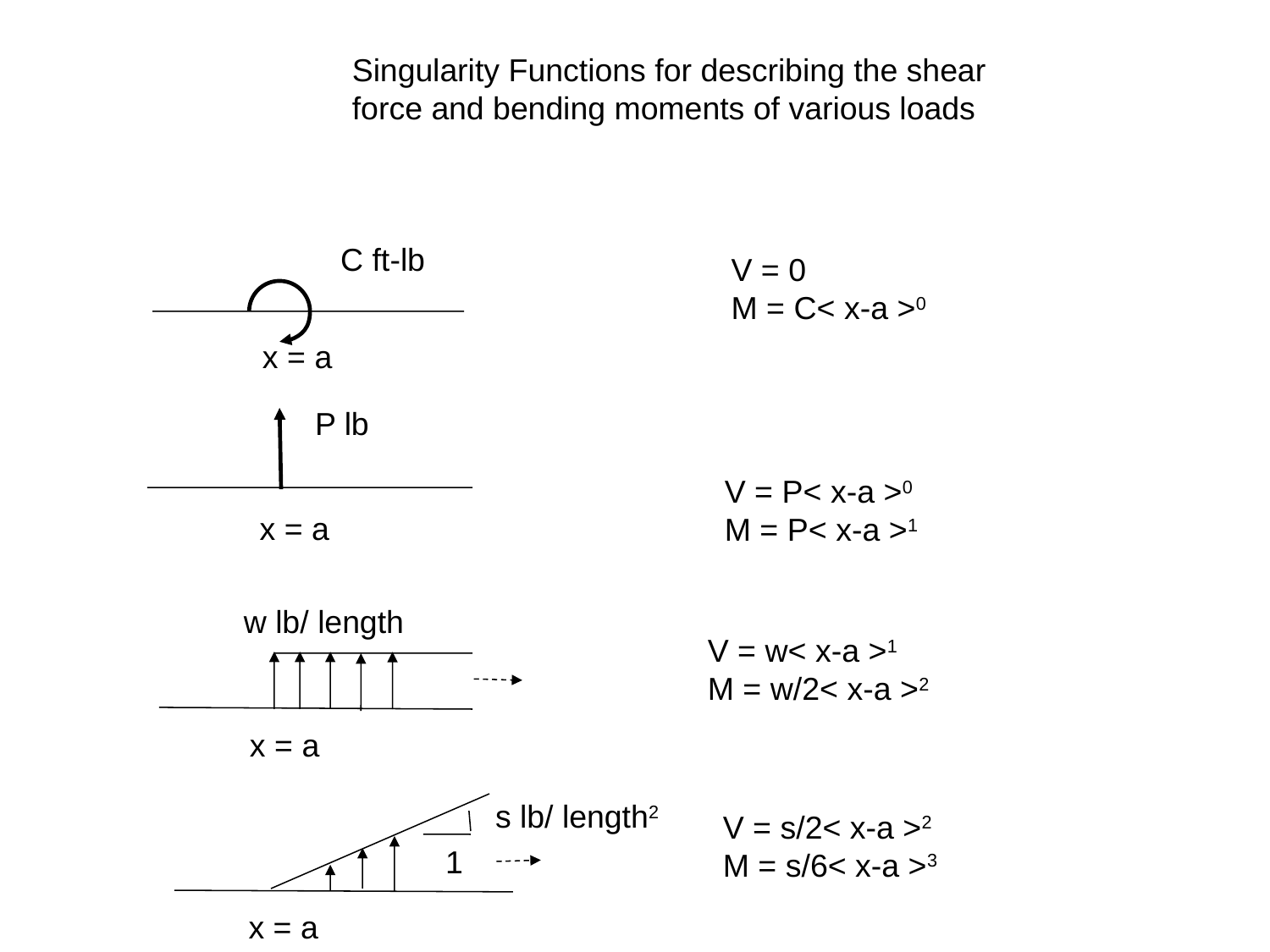

Singularity Functions for describing the shear force and bending moments of various loads
C ft-lb
V = 0
M = C< x-a >0

x = a
P lb

V = P< x-a >0
M = P< x-a >1

x = a
w lb/ length
V = w< x-a >1
M = w/2< x-a >2

x = a
s lb/ length2

V = s/2< x-a >2
M = s/6< x-a >3

1

x = a